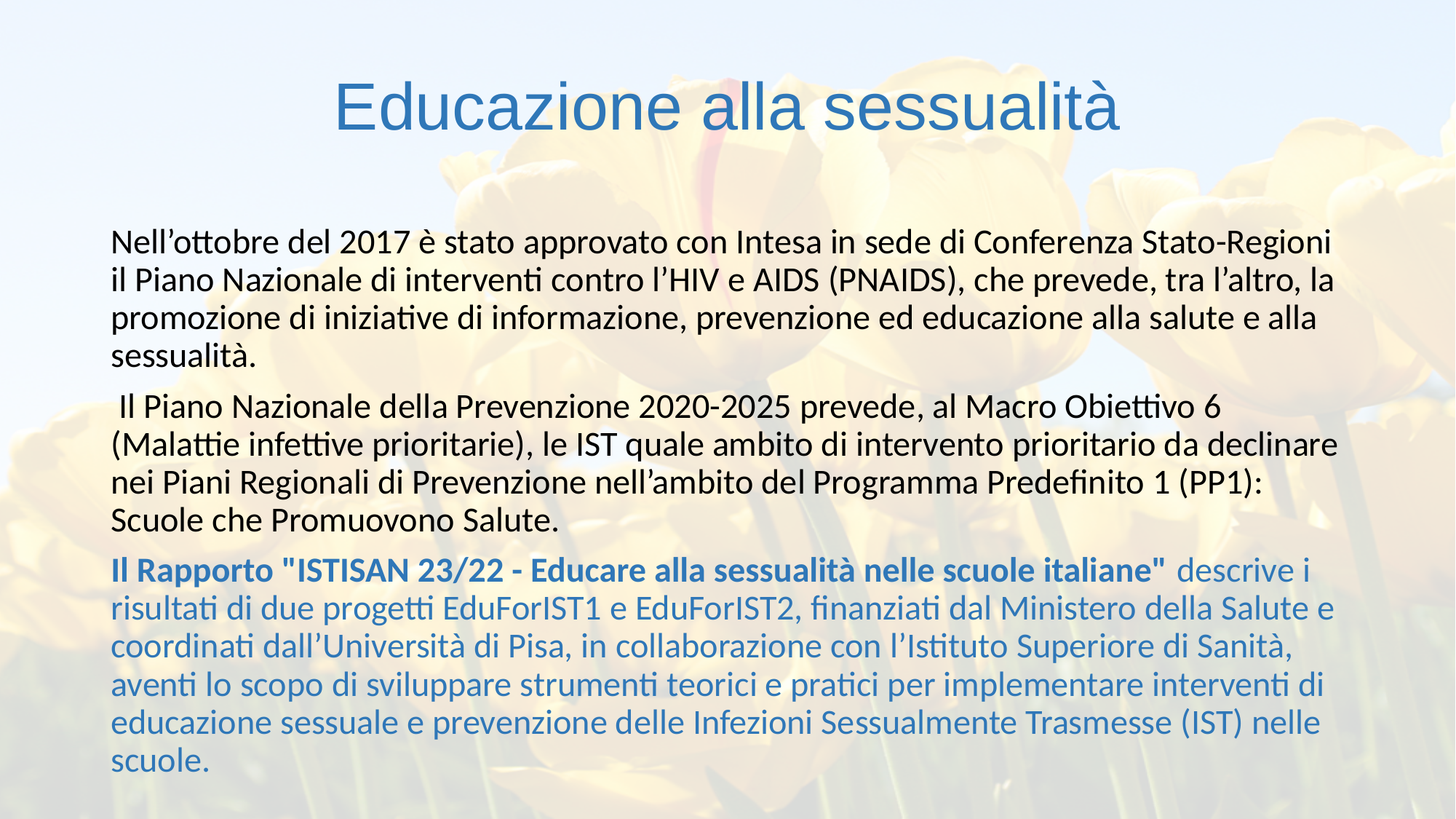

Educazione alla sessualità
Nell’ottobre del 2017 è stato approvato con Intesa in sede di Conferenza Stato-Regioni il Piano Nazionale di interventi contro l’HIV e AIDS (PNAIDS), che prevede, tra l’altro, la promozione di iniziative di informazione, prevenzione ed educazione alla salute e alla sessualità.
 Il Piano Nazionale della Prevenzione 2020-2025 prevede, al Macro Obiettivo 6 (Malattie infettive prioritarie), le IST quale ambito di intervento prioritario da declinare nei Piani Regionali di Prevenzione nell’ambito del Programma Predefinito 1 (PP1): Scuole che Promuovono Salute.
Il Rapporto "ISTISAN 23/22 - Educare alla sessualità nelle scuole italiane" descrive i risultati di due progetti EduForIST1 e EduForIST2, finanziati dal Ministero della Salute e coordinati dall’Università di Pisa, in collaborazione con l’Istituto Superiore di Sanità, aventi lo scopo di sviluppare strumenti teorici e pratici per implementare interventi di educazione sessuale e prevenzione delle Infezioni Sessualmente Trasmesse (IST) nelle scuole.